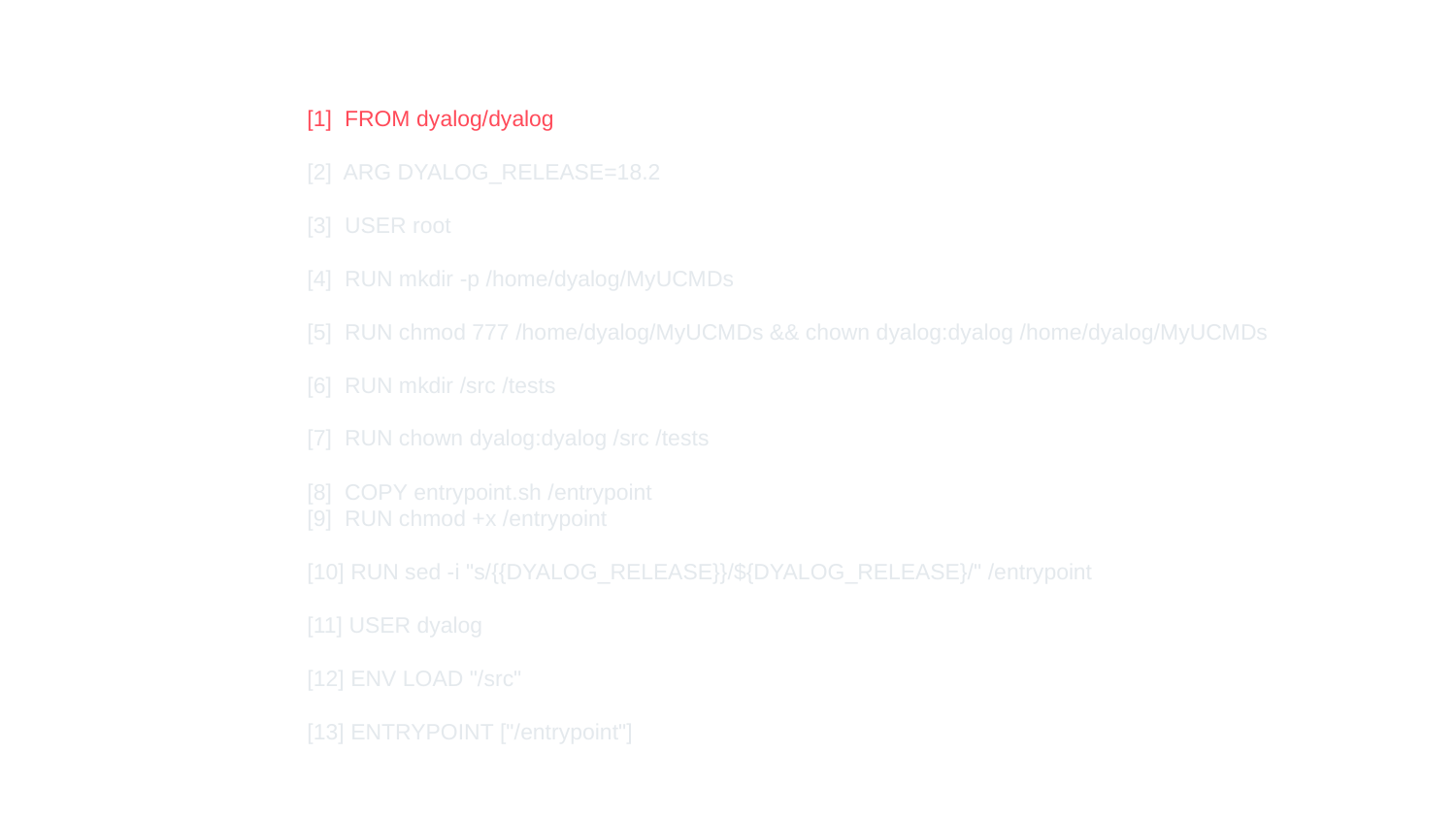

[1]  FROM dyalog/dyalog

[2]  ARG DYALOG_RELEASE=18.2

[3]  USER root

[4]  RUN mkdir -p /home/dyalog/MyUCMDs

[5]  RUN chmod 777 /home/dyalog/MyUCMDs && chown dyalog:dyalog /home/dyalog/MyUCMDs

[6]  RUN mkdir /src /tests

[7]  RUN chown dyalog:dyalog /src /tests

[8]  COPY entrypoint.sh /entrypoint
[9]  RUN chmod +x /entrypoint

[10] RUN sed -i "s/{{DYALOG_RELEASE}}/${DYALOG_RELEASE}/" /entrypoint

[11] USER dyalog

[12] ENV LOAD "/src"

[13] ENTRYPOINT ["/entrypoint"]